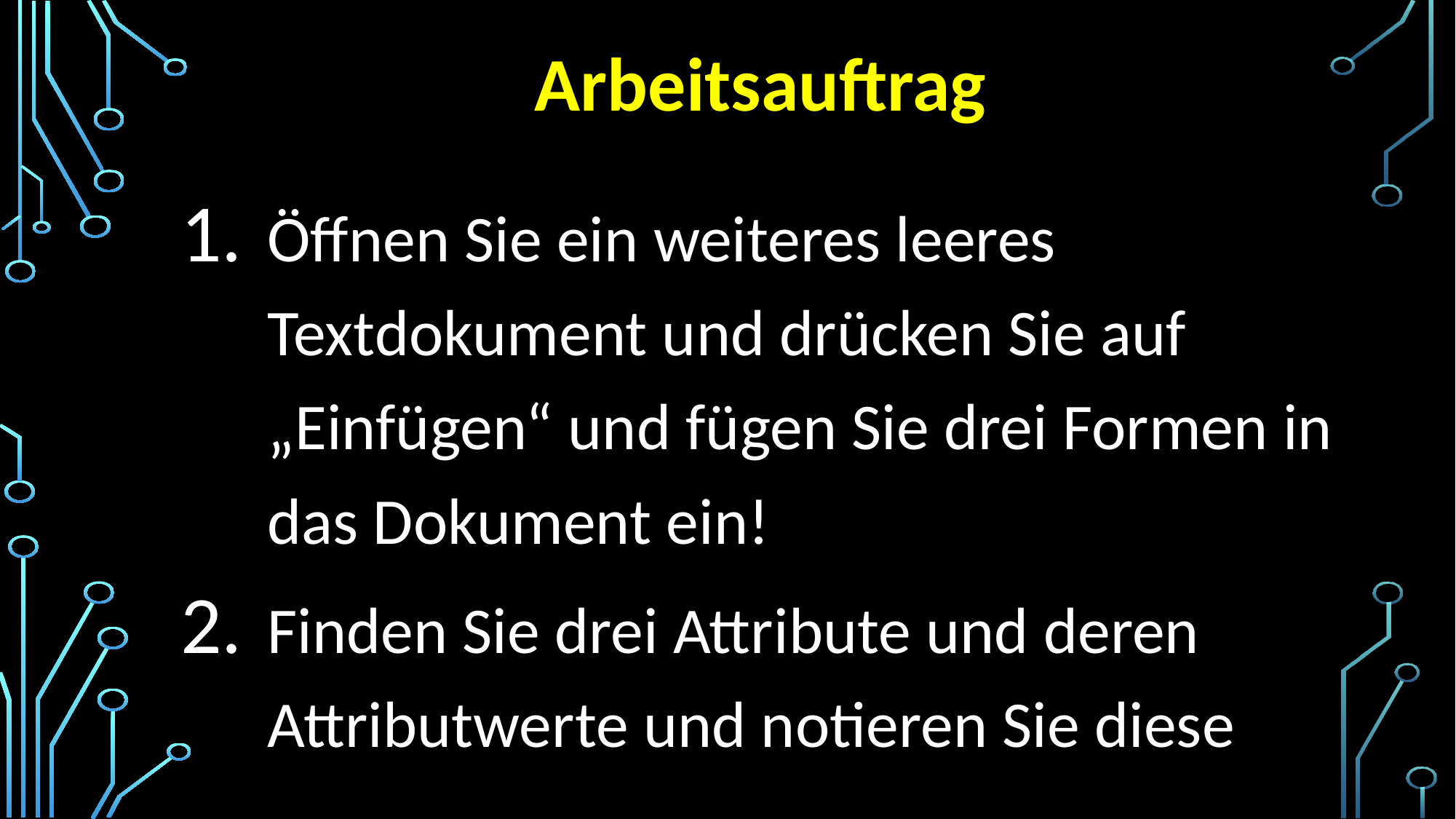

# Arbeitsauftrag
Öffnen Sie ein weiteres leeres Textdokument und drücken Sie auf „Einfügen“ und fügen Sie drei Formen in das Dokument ein!
Finden Sie drei Attribute und deren Attributwerte und notieren Sie diese